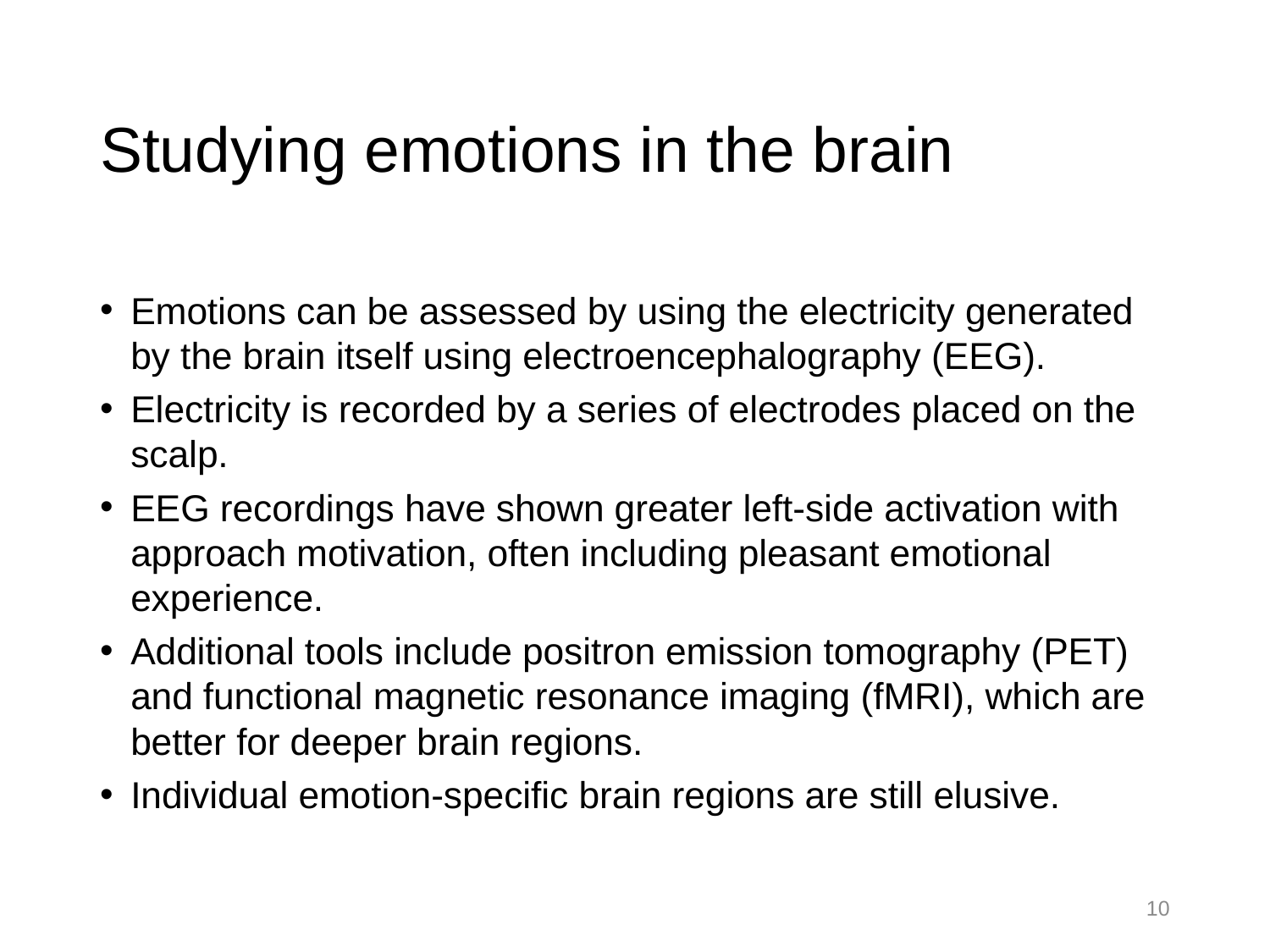

# Studying emotions in the brain
Emotions can be assessed by using the electricity generated by the brain itself using electroencephalography (EEG).
Electricity is recorded by a series of electrodes placed on the scalp.
EEG recordings have shown greater left-side activation with approach motivation, often including pleasant emotional experience.
Additional tools include positron emission tomography (PET) and functional magnetic resonance imaging (fMRI), which are better for deeper brain regions.
Individual emotion-specific brain regions are still elusive.
10